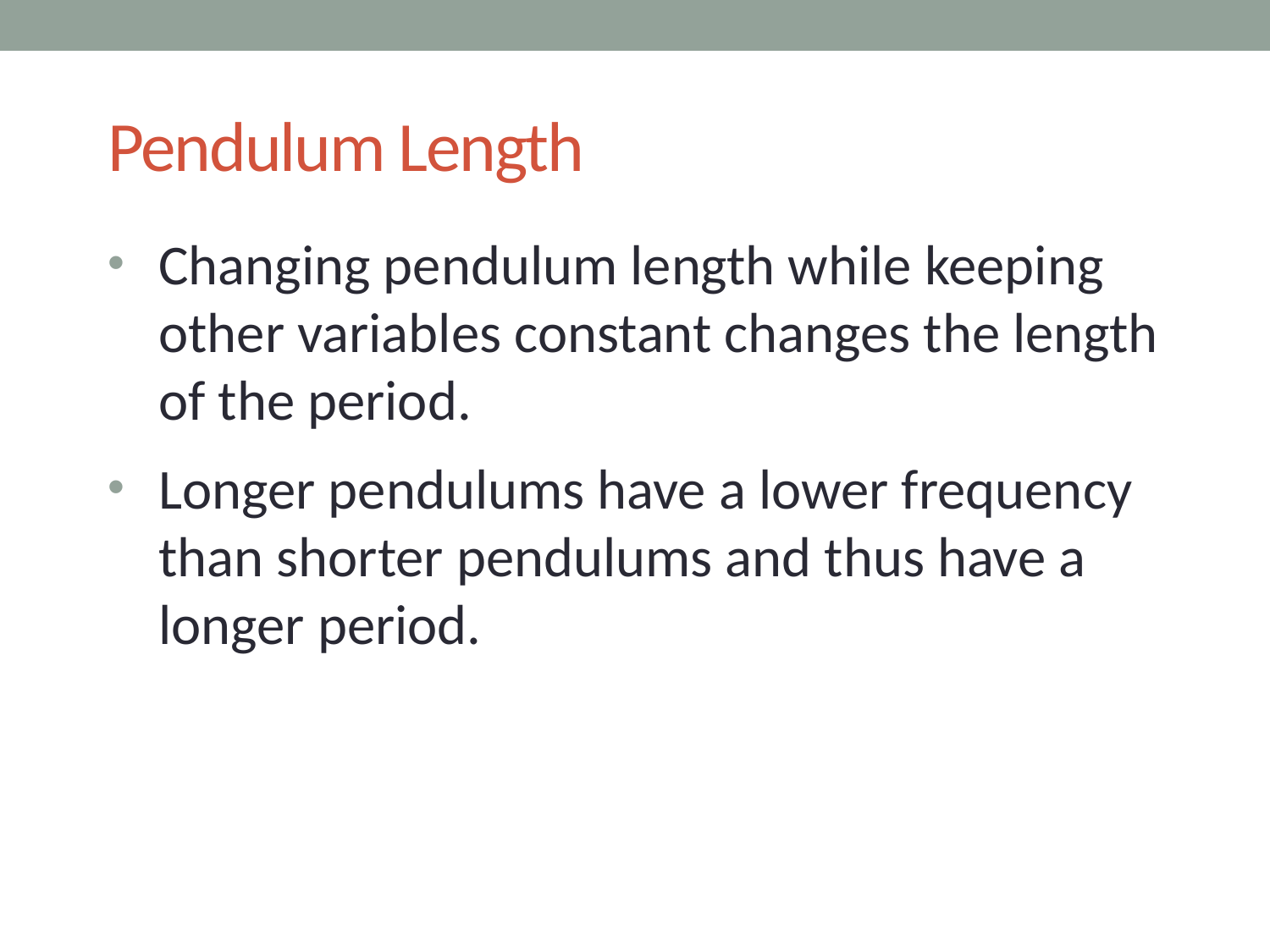

# Pendulum Length
Changing pendulum length while keeping other variables constant changes the length of the period.
Longer pendulums have a lower frequency than shorter pendulums and thus have a longer period.